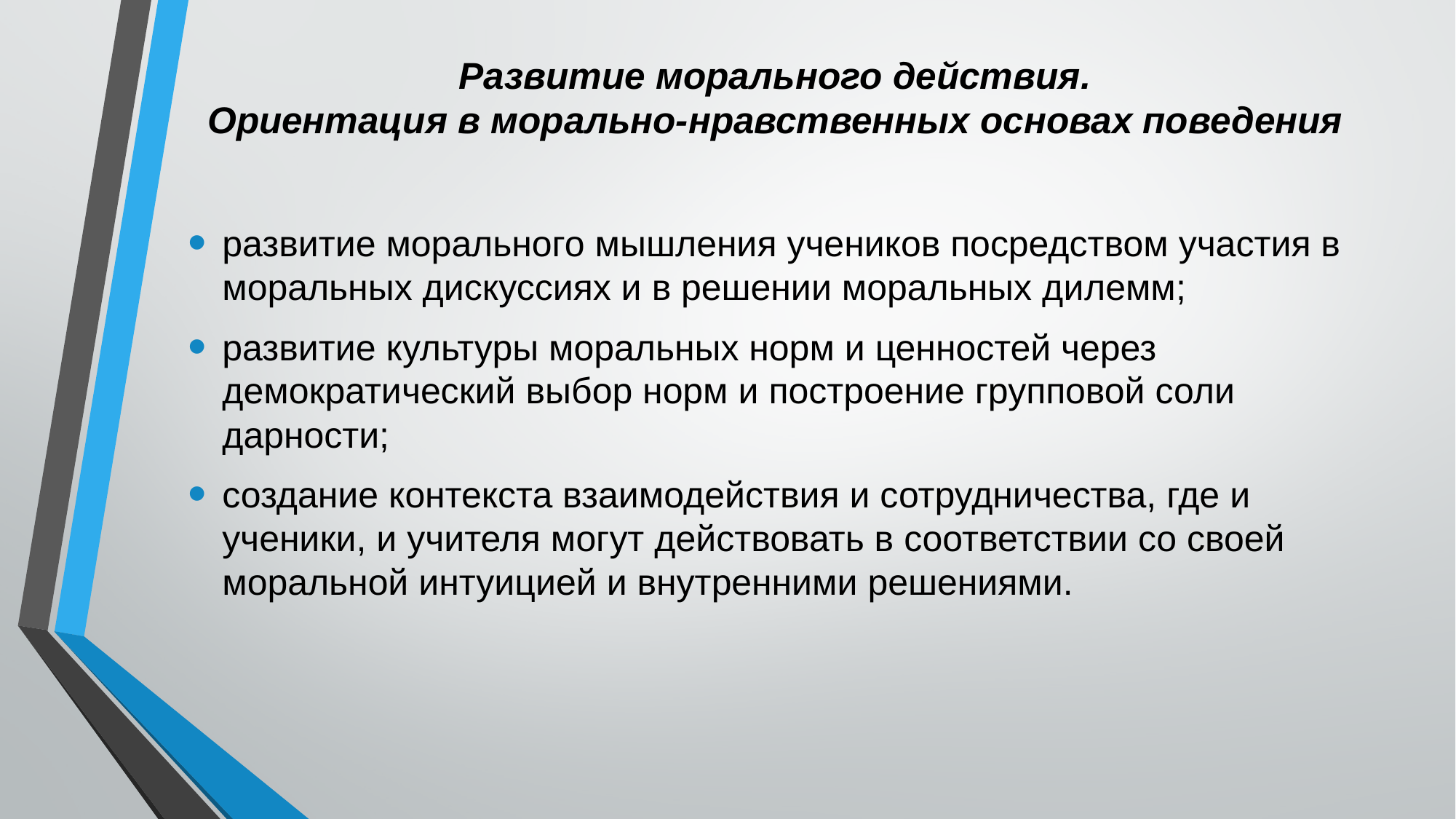

# Развитие морального действия. Ориентация в морально-нравственных основах поведения
развитие морального мышления учеников посредством участия в моральных дискуссиях и в решении моральных ди­лемм;
развитие культуры моральных норм и ценностей через демократический выбор норм и построение групповой соли­дарности;
создание контекста взаимодействия и сотрудничества, где и ученики, и учителя могут действовать в соответствии со своей моральной интуицией и внутренними решениями.